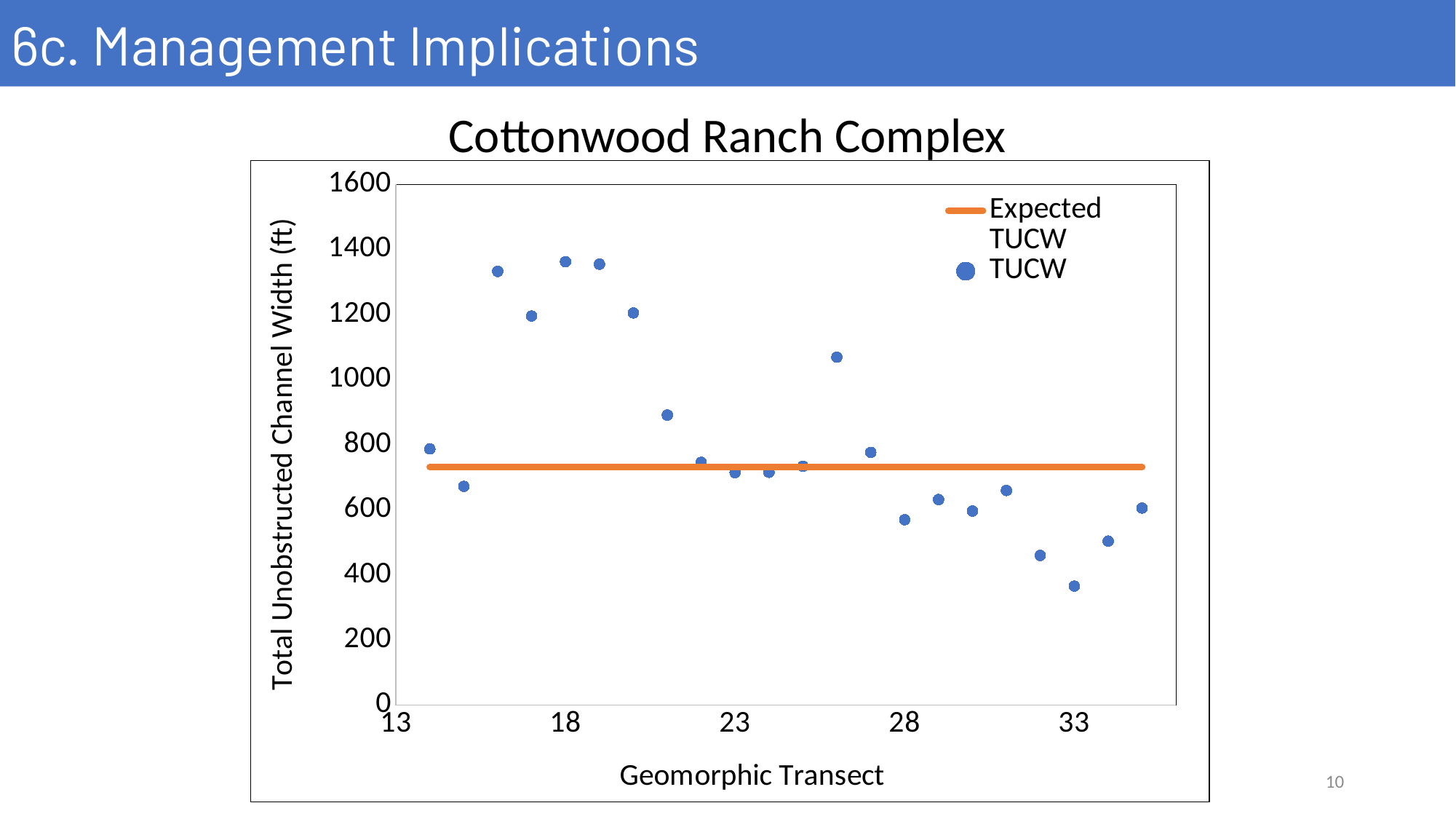

6c. Management Implications
Cottonwood Ranch Complex

### Chart

| Category |  |  |
|---|---|---|
10